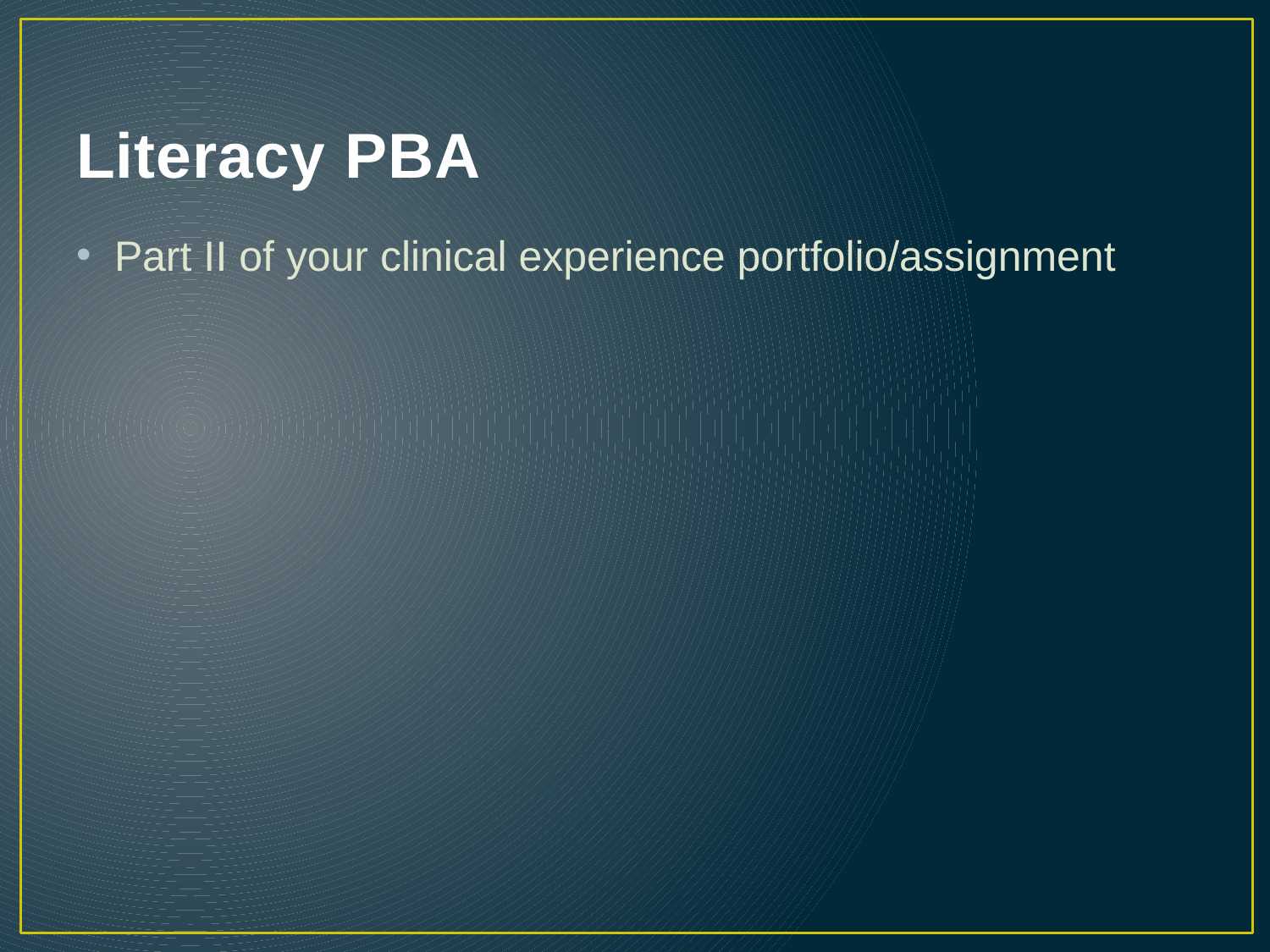

# Literacy PBA
Part II of your clinical experience portfolio/assignment